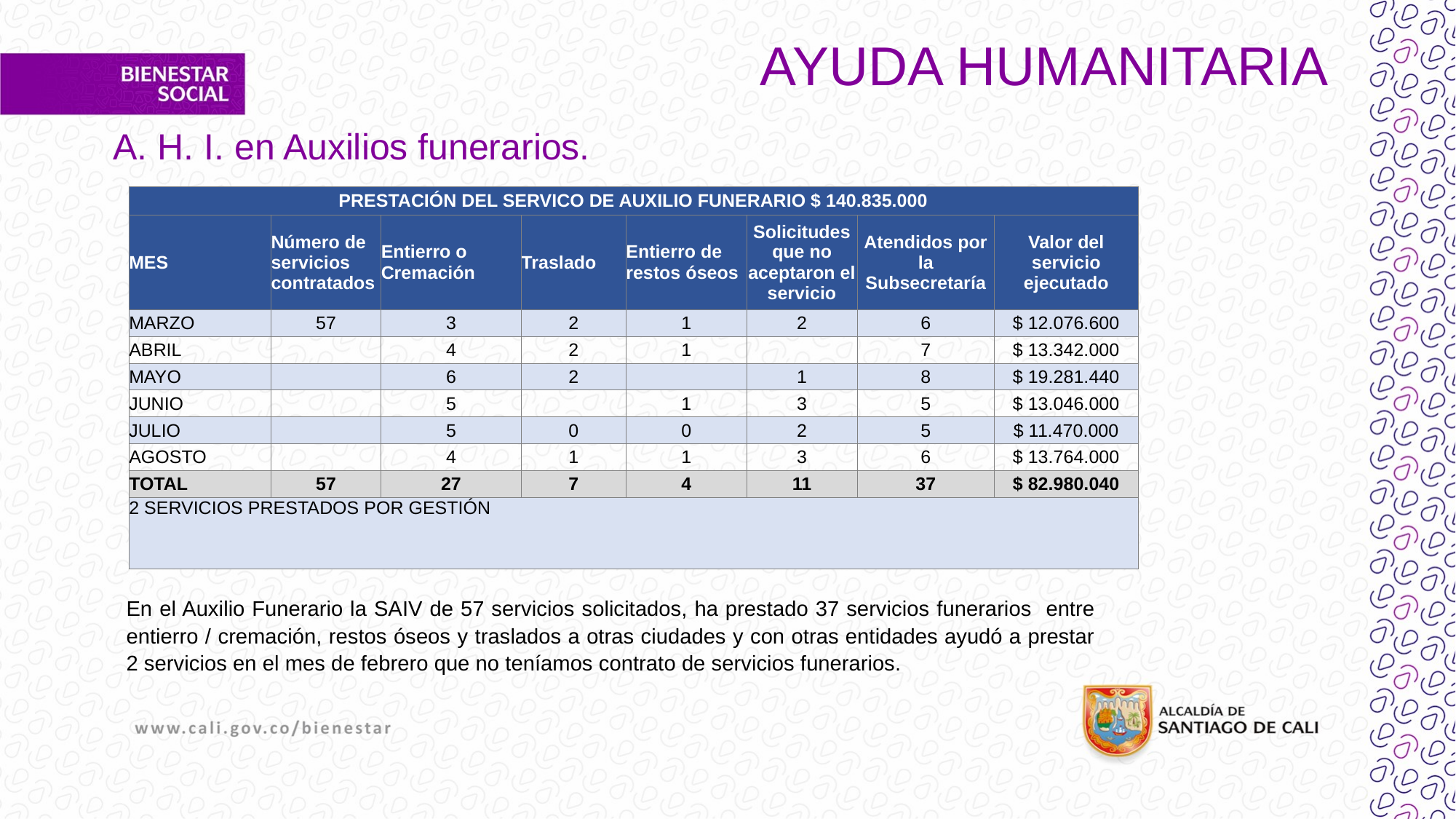

# AYUDA HUMANITARIA
A. H. I. en Auxilios funerarios.
| PRESTACIÓN DEL SERVICO DE AUXILIO FUNERARIO $ 140.835.000 |  |  |  |  |  |  |  |
| --- | --- | --- | --- | --- | --- | --- | --- |
| MES | Número de servicios contratados | Entierro o Cremación | Traslado | Entierro de restos óseos | Solicitudes que no aceptaron el servicio | Atendidos por la Subsecretaría | Valor del servicio ejecutado |
| MARZO | 57 | 3 | 2 | 1 | 2 | 6 | $ 12.076.600 |
| ABRIL |  | 4 | 2 | 1 |  | 7 | $ 13.342.000 |
| MAYO |  | 6 | 2 |  | 1 | 8 | $ 19.281.440 |
| JUNIO |  | 5 |  | 1 | 3 | 5 | $ 13.046.000 |
| JULIO |  | 5 | 0 | 0 | 2 | 5 | $ 11.470.000 |
| AGOSTO |  | 4 | 1 | 1 | 3 | 6 | $ 13.764.000 |
| TOTAL | 57 | 27 | 7 | 4 | 11 | 37 | $ 82.980.040 |
| 2 SERVICIOS PRESTADOS POR GESTIÓN |  |  |  |  |  |  |  |
En el Auxilio Funerario la SAIV de 57 servicios solicitados, ha prestado 37 servicios funerarios  entre entierro / cremación, restos óseos y traslados a otras ciudades y con otras entidades ayudó a prestar 2 servicios en el mes de febrero que no teníamos contrato de servicios funerarios.